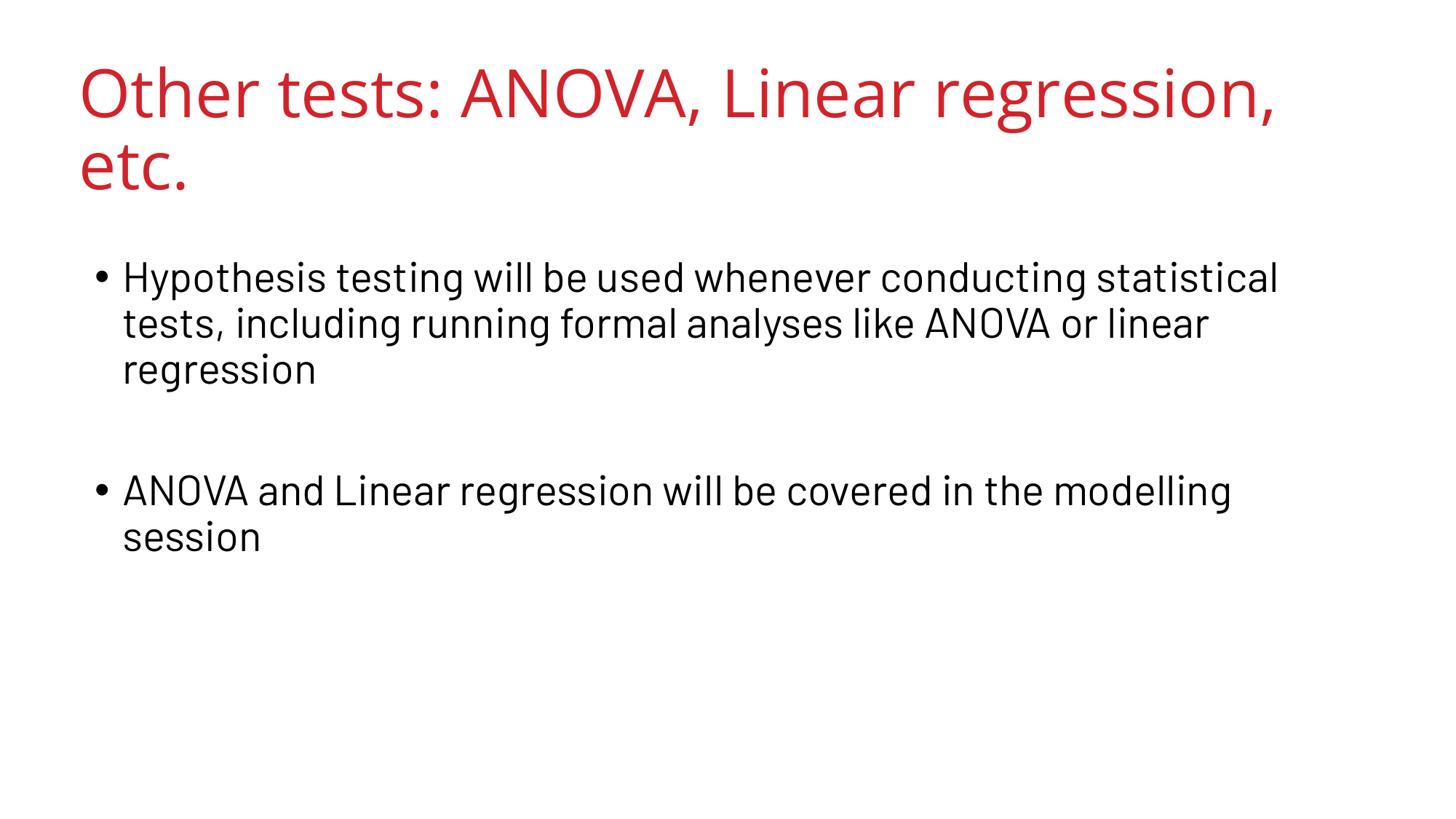

# Other tests: ANOVA, Linear regression, etc.
Hypothesis testing will be used whenever conducting statistical tests, including running formal analyses like ANOVA or linear regression

ANOVA and Linear regression will be covered in the modelling session